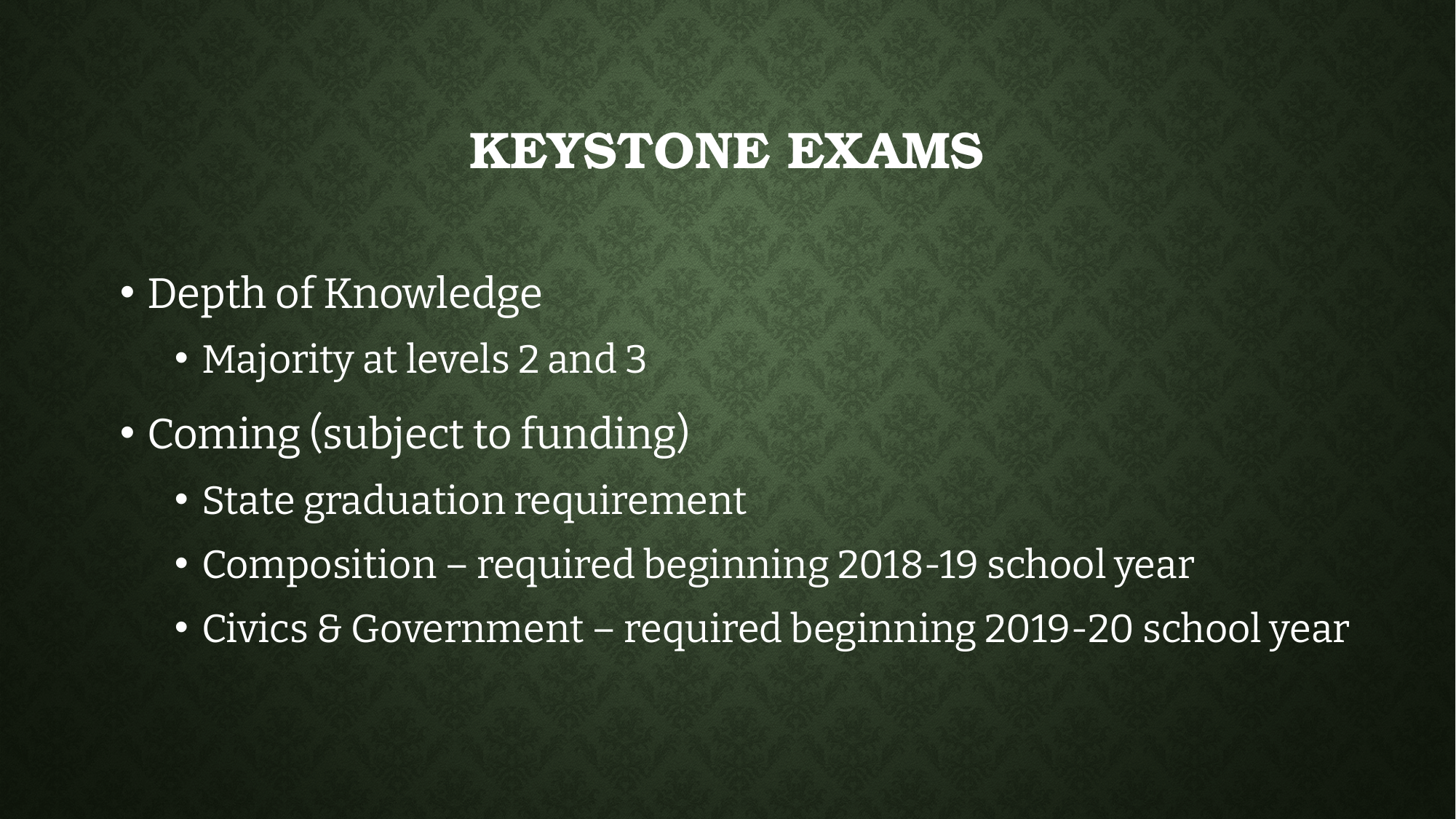

# Keystone exams
Depth of Knowledge
Majority at levels 2 and 3
Coming (subject to funding)
State graduation requirement
Composition – required beginning 2018-19 school year
Civics & Government – required beginning 2019-20 school year